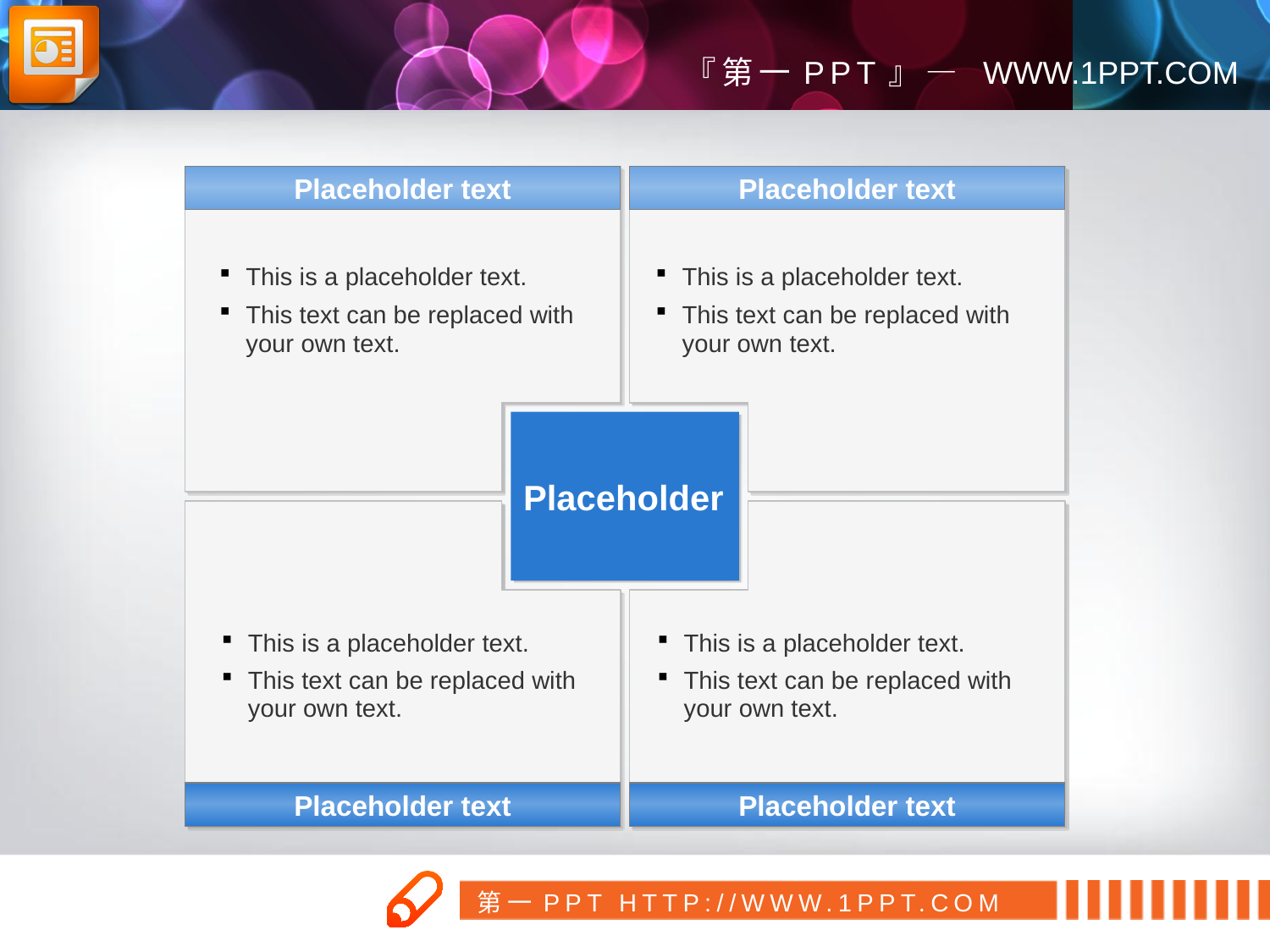

Placeholder text

Placeholder text
This is a placeholder text.
This text can be replaced with your own text.
This is a placeholder text.
This text can be replaced with your own text.
Placeholder

This is a placeholder text.
This text can be replaced with your own text.
This is a placeholder text.
This text can be replaced with your own text.
Placeholder text
Placeholder text